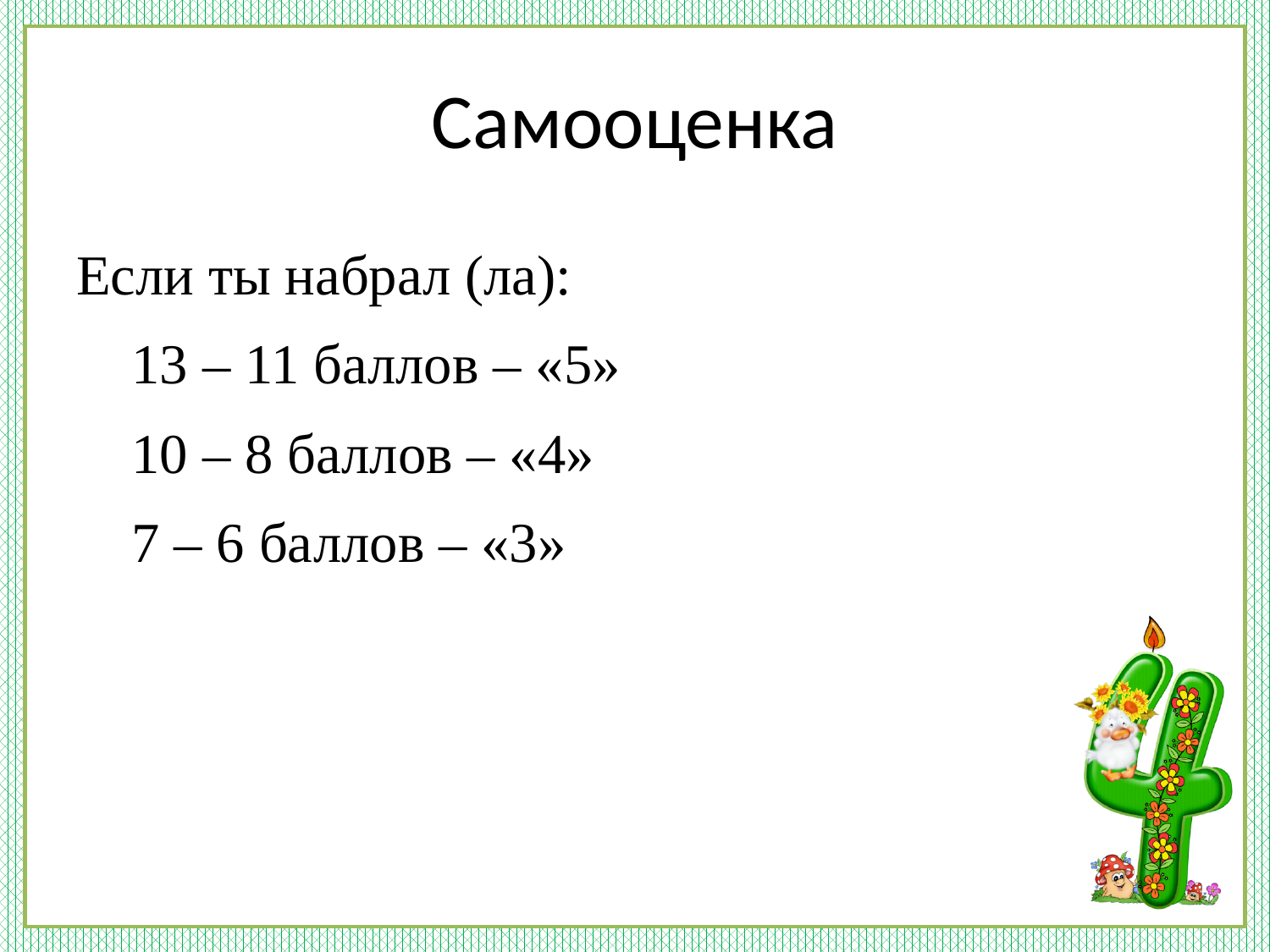

# Самооценка
Если ты набрал (ла):
13 – 11 баллов – «5»
10 – 8 баллов – «4»
7 – 6 баллов – «3»